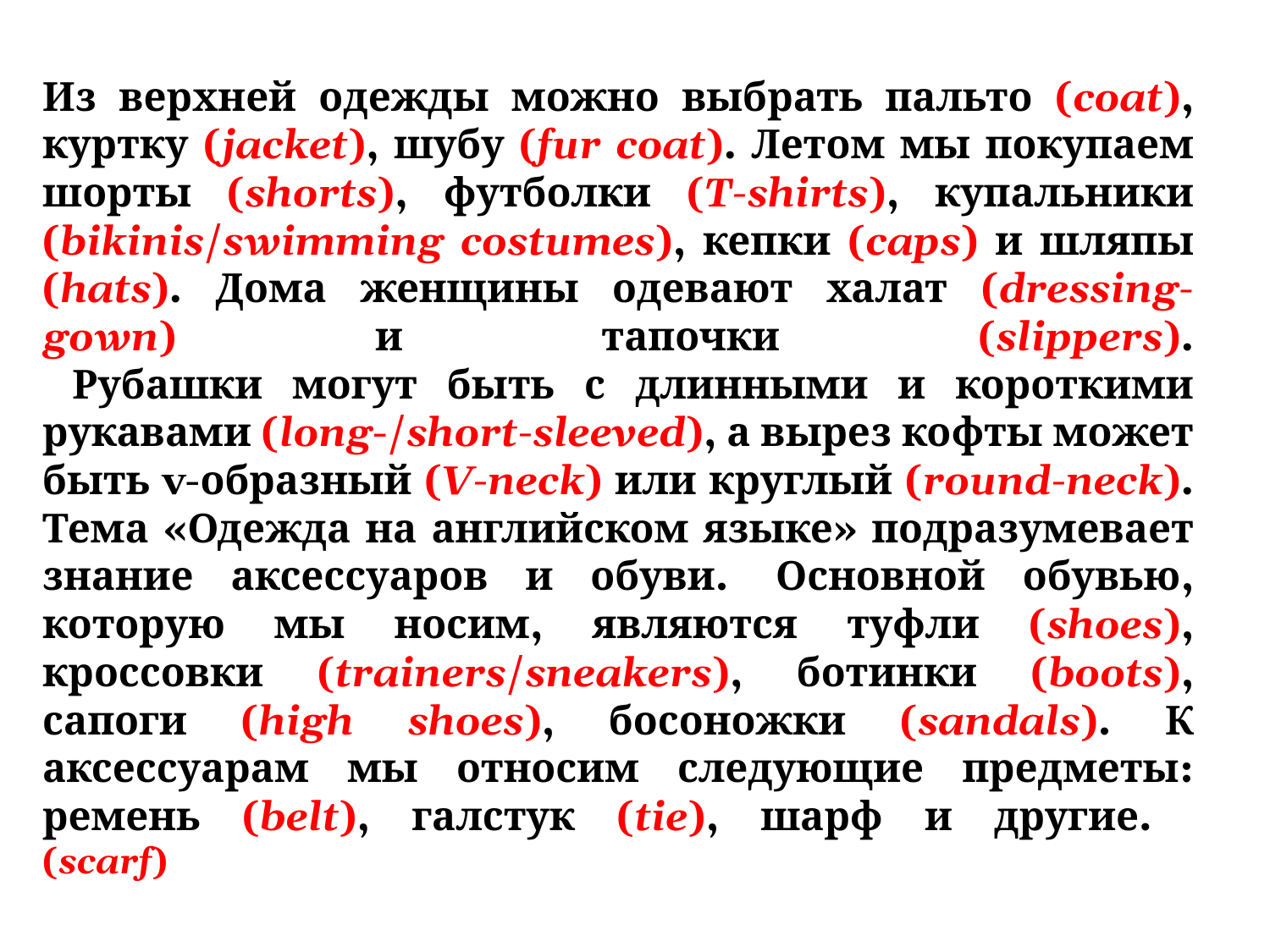

# Из верхней одежды можно выбрать пальто (coat), куртку (jacket), шубу (fur coat). Летом мы покупаем шорты (shorts), футболки (T-shirts), купальники (bikinis/swimming costumes), кепки (caps) и шляпы (hats). Дома женщины одевают халат (dressing-gown) и тапочки (slippers). Рубашки могут быть с длинными и короткими рукавами (long-/short-sleeved), а вырез кофты может быть v-образный (V-neck) или круглый (round-neck). Тема «Одежда на английском языке» подразумевает знание аксессуаров и обуви.  Основной обувью, которую мы носим, являются туфли (shoes), кроссовки (trainers/sneakers), ботинки (boots), сапоги (high shoes), босоножки (sandals). К аксессуарам мы относим следующие предметы: ремень (belt), галстук (tie), шарф и другие. (scarf)